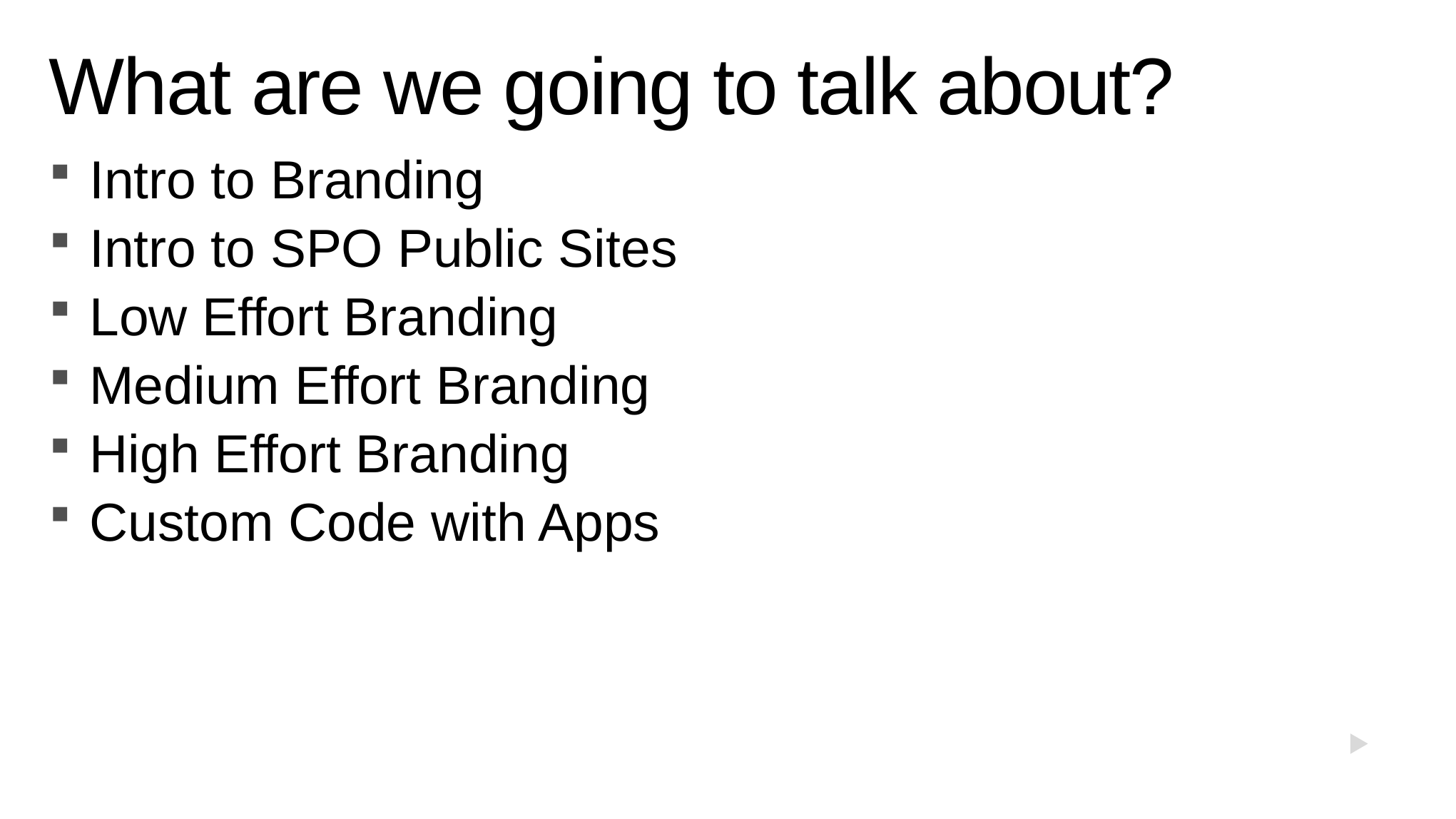

# What are we going to talk about?
Intro to Branding
Intro to SPO Public Sites
Low Effort Branding
Medium Effort Branding
High Effort Branding
Custom Code with Apps